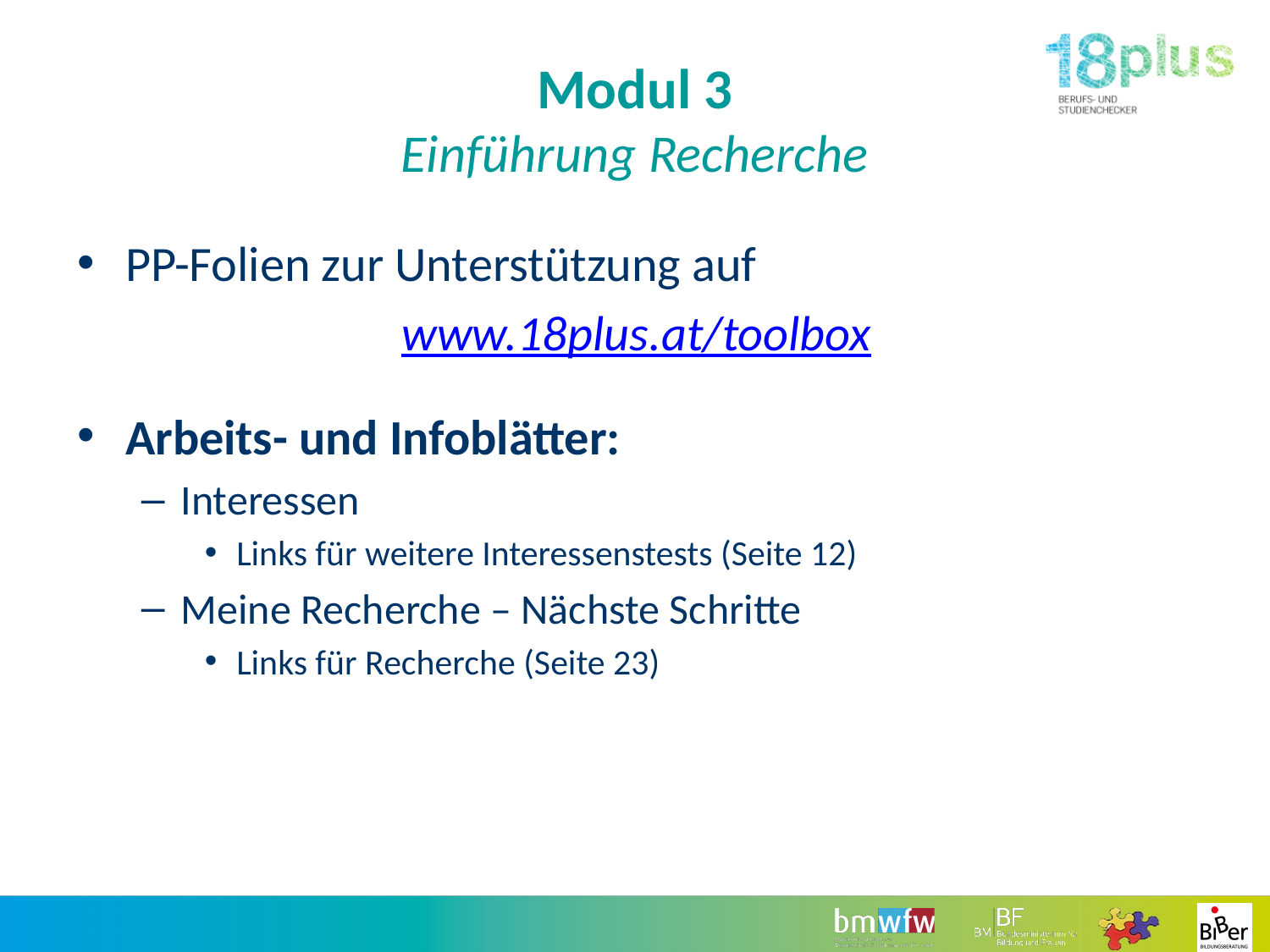

# Modul 3 Einführung Recherche
PP-Folien zur Unterstützung auf
www.18plus.at/toolbox

Arbeits- und Infoblätter:
Interessen
Links für weitere Interessenstests (Seite 12)
Meine Recherche – Nächste Schritte
Links für Recherche (Seite 23)